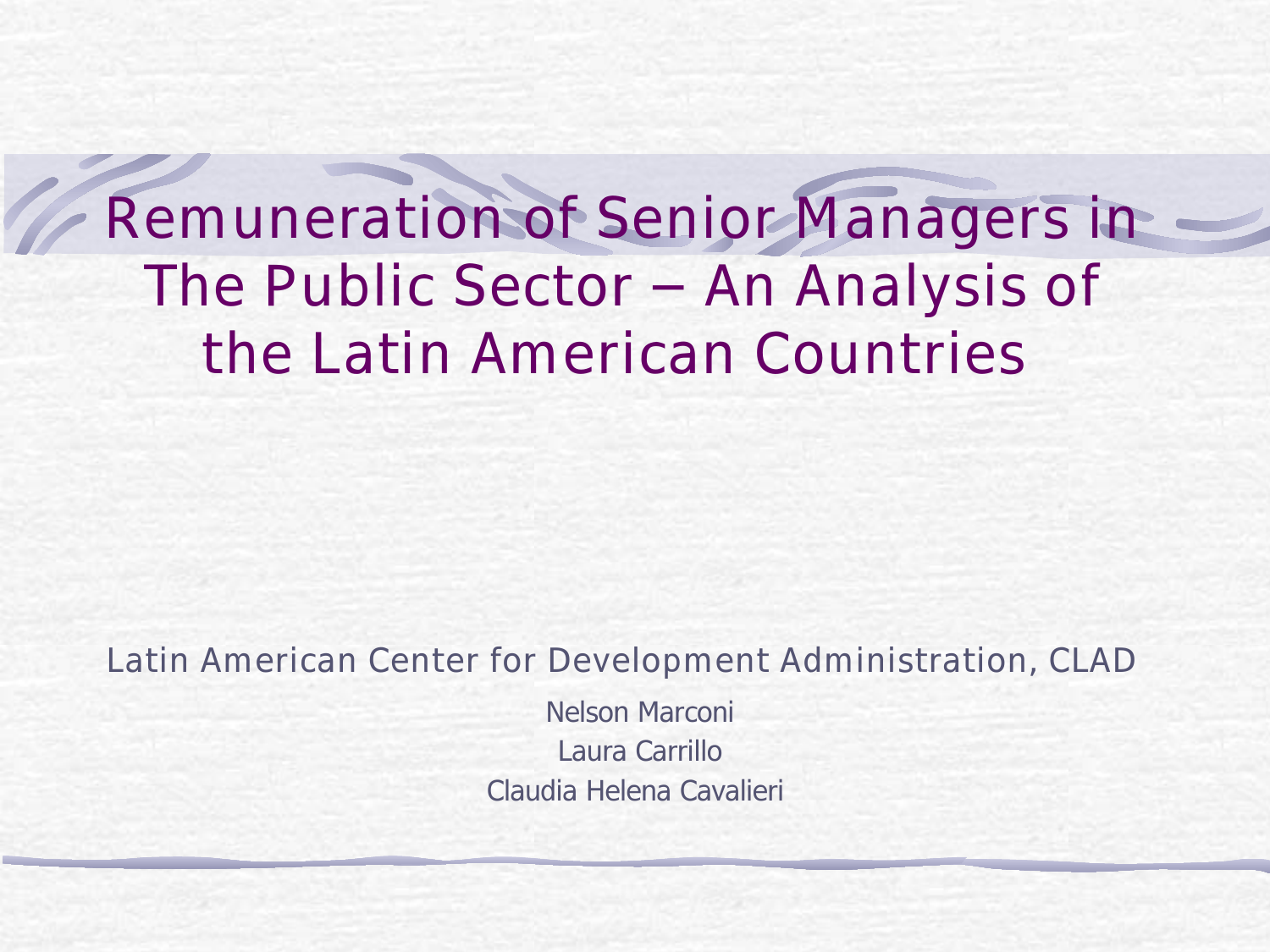

# Remuneration of Senior Managers in The Public Sector – An Analysis of the Latin American Countries
Latin American Center for Development Administration, CLAD
Nelson Marconi
Laura Carrillo
Claudia Helena Cavalieri